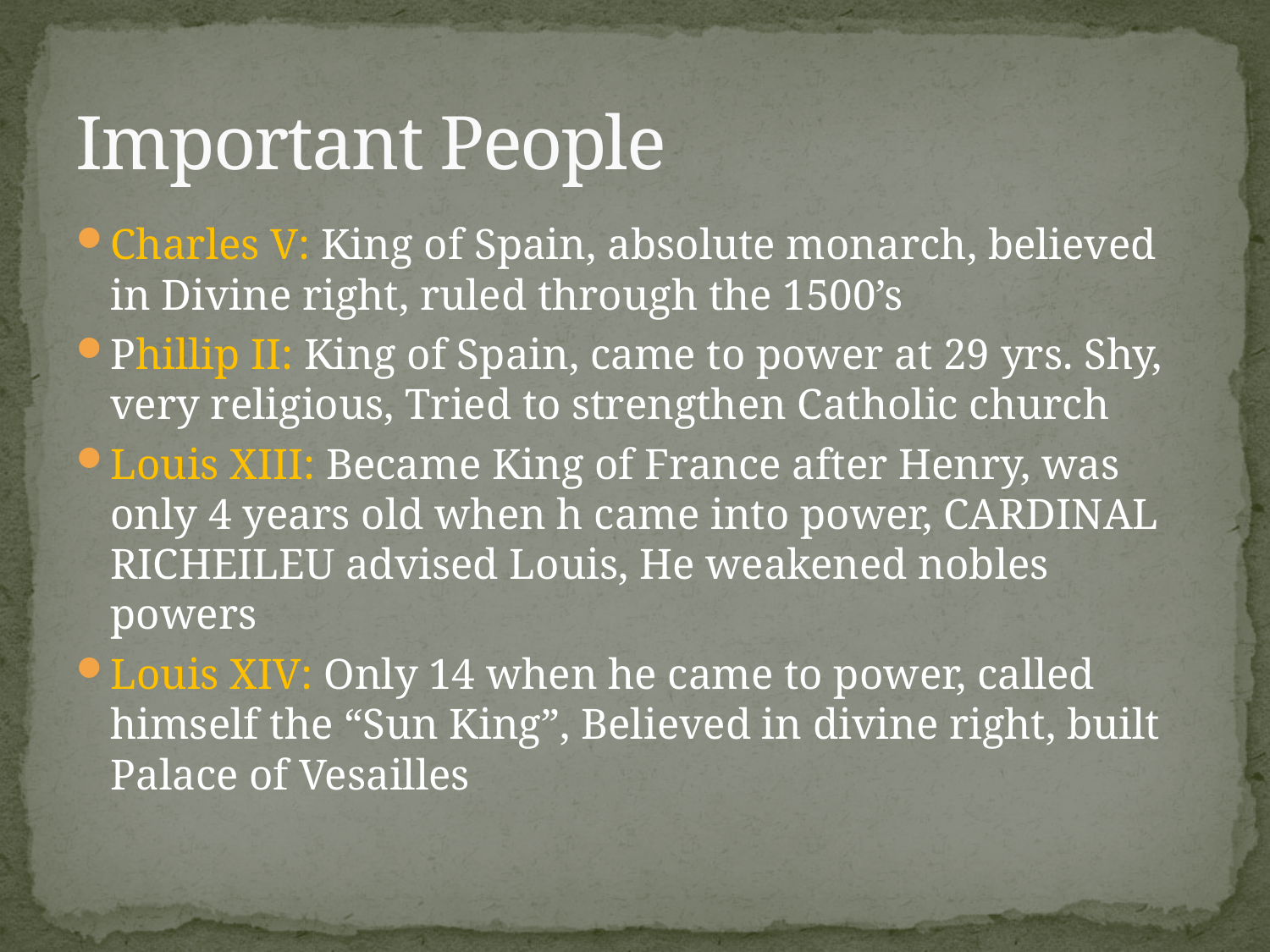

# Important People
Charles V: King of Spain, absolute monarch, believed in Divine right, ruled through the 1500’s
Phillip II: King of Spain, came to power at 29 yrs. Shy, very religious, Tried to strengthen Catholic church
Louis XIII: Became King of France after Henry, was only 4 years old when h came into power, CARDINAL RICHEILEU advised Louis, He weakened nobles powers
Louis XIV: Only 14 when he came to power, called himself the “Sun King”, Believed in divine right, built Palace of Vesailles